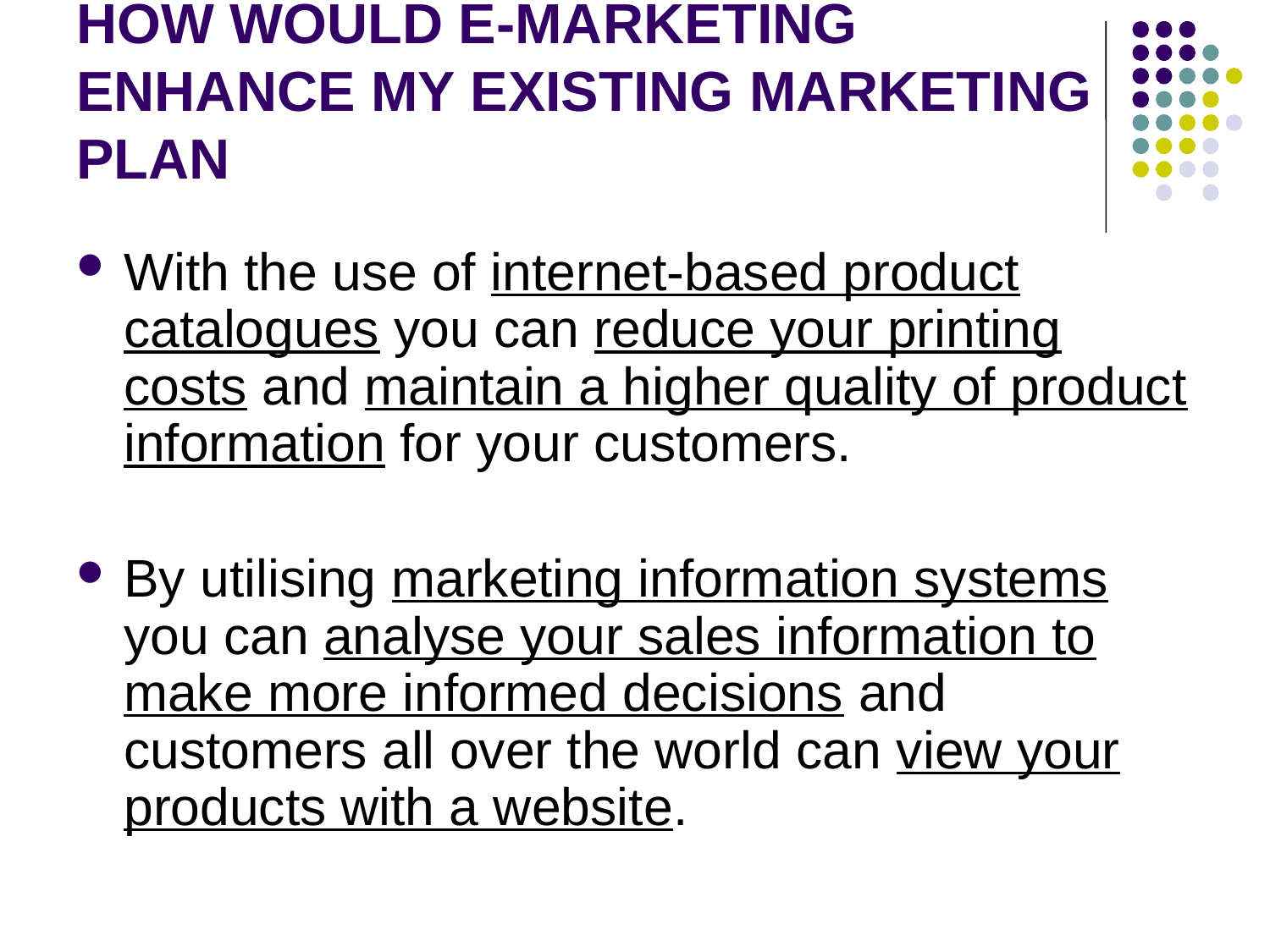

# HOW WOULD E-MARKETING ENHANCE MY EXISTING MARKETING PLAN
With the use of internet-based product catalogues you can reduce your printing costs and maintain a higher quality of product information for your customers.

By utilising marketing information systems you can analyse your sales information to make more informed decisions and customers all over the world can view your products with a website.